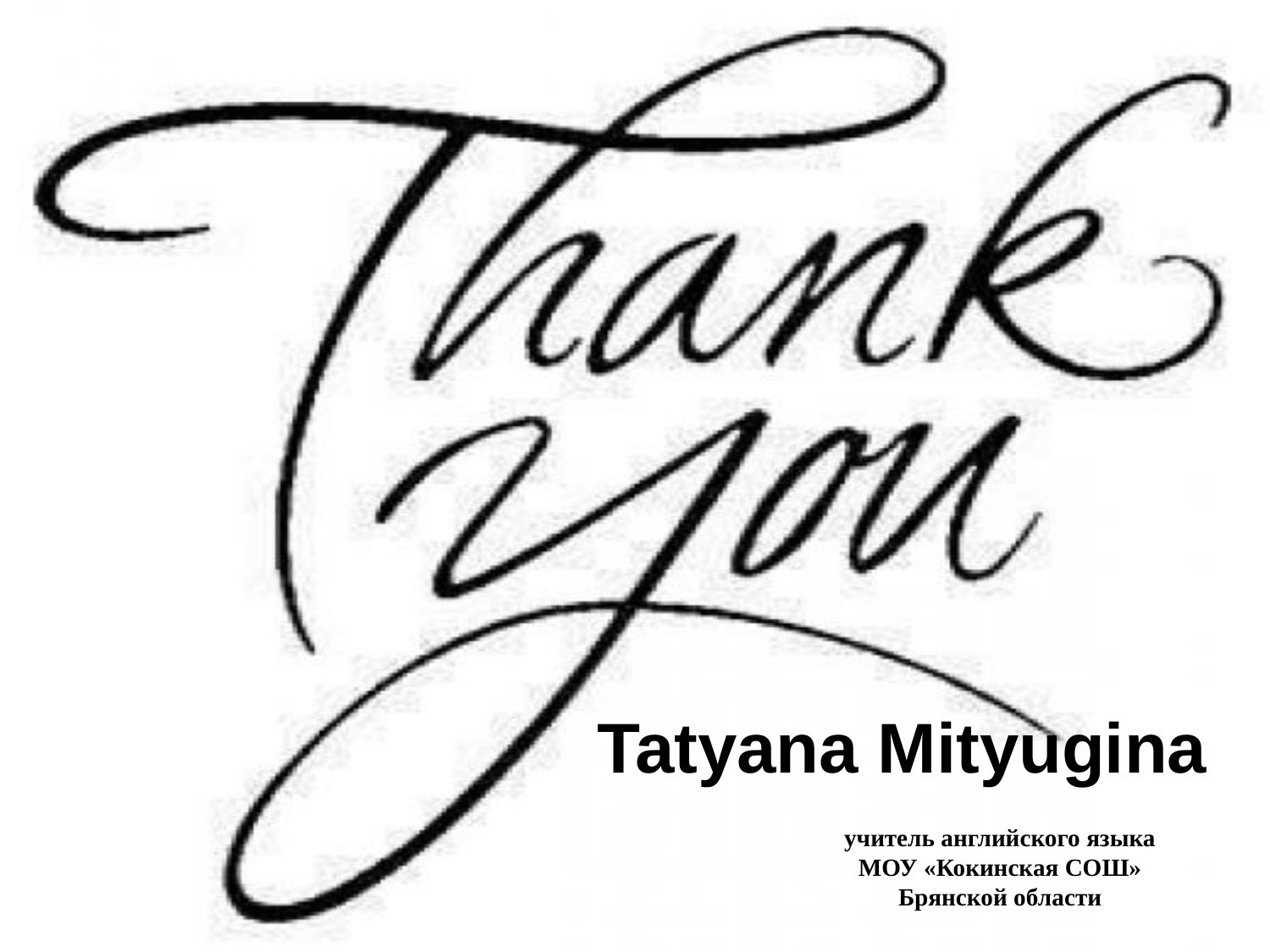

Tatyana Mityugina
учитель английского языка МОУ «Кокинская СОШ»
Брянской области